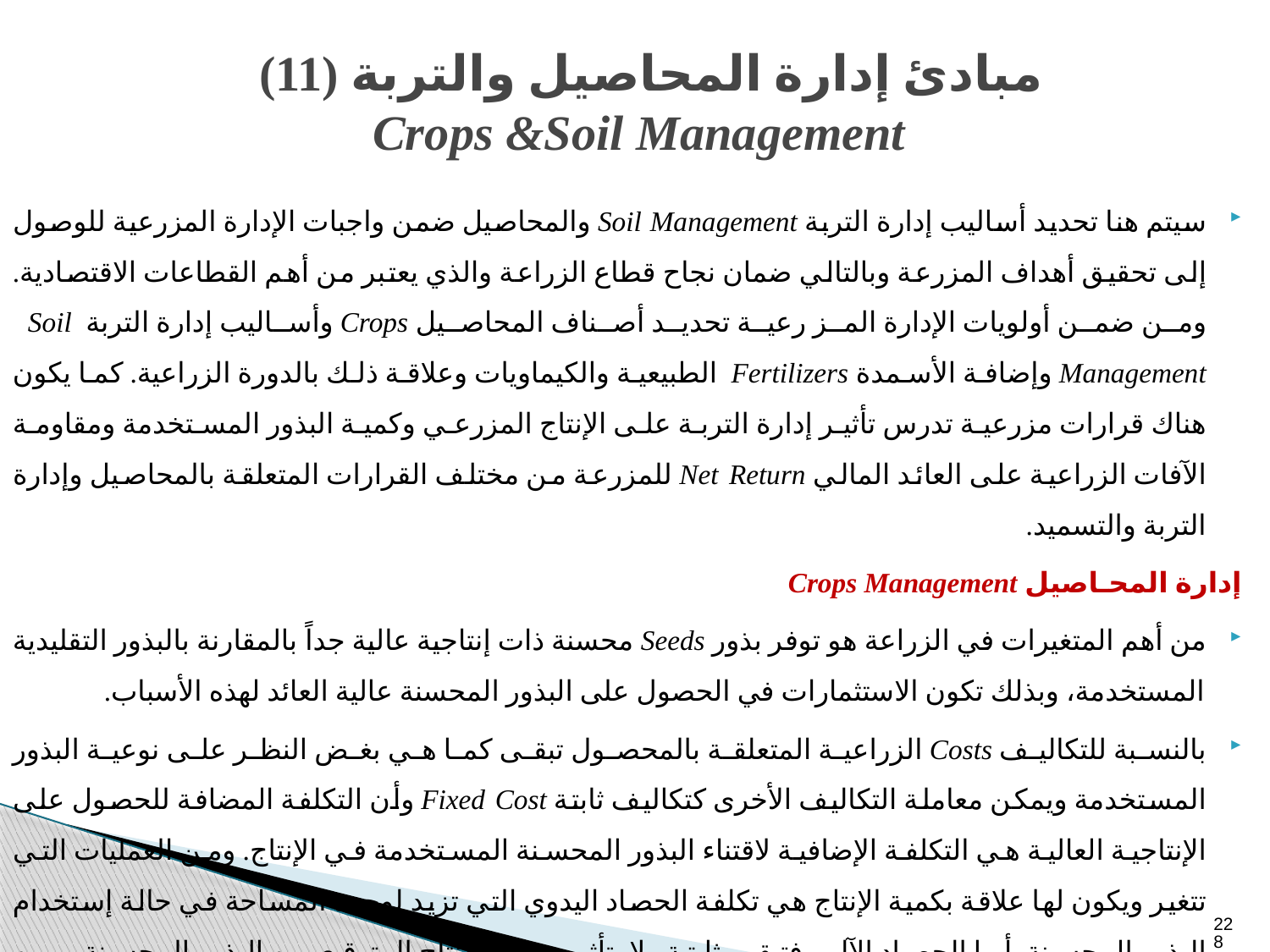

# مبادئ إدارة المحاصيل والتربة (11) Crops &Soil Management
سيتم هنا تحديد أساليب إدارة التربة Soil Management والمحاصيل ضمن واجبات الإدارة المزرعية للوصول إلى تحقيق أهداف المزرعة وبالتالي ضمان نجاح قطاع الزراعة والذي يعتبر من أهم القطاعات الاقتصادية. ومن ضمن أولويات الإدارة المز رعية تحديد أصناف المحاصيل Crops وأساليب إدارة التربة  Soil Management وإضافة الأسمدة Fertilizers  الطبيعية والكيماويات وعلاقة ذلك بالدورة الزراعية. كما يكون هناك قرارات مزرعية تدرس تأثير إدارة التربة على الإنتاج المزرعي وكمية البذور المستخدمة ومقاومة الآفات الزراعية على العائد المالي Net Return للمزرعة من مختلف القرارات المتعلقة بالمحاصيل وإدارة التربة والتسميد.
إدارة المحـاصيل Crops Management
من أهم المتغيرات في الزراعة هو توفر بذور Seeds محسنة ذات إنتاجية عالية جداً بالمقارنة بالبذور التقليدية المستخدمة، وبذلك تكون الاستثمارات في الحصول على البذور المحسنة عالية العائد لهذه الأسباب.
بالنسبة للتكاليف Costs الزراعية المتعلقة بالمحصول تبقى كما هي بغض النظر على نوعية البذور المستخدمة ويمكن معاملة التكاليف الأخرى كتكاليف ثابتة Fixed Cost وأن التكلفة المضافة للحصول على الإنتاجية العالية هي التكلفة الإضافية لاقتناء البذور المحسنة المستخدمة في الإنتاج. ومن العمليات التي تتغير ويكون لها علاقة بكمية الإنتاج هي تكلفة الحصاد اليدوي التي تزيد لوحدة المساحة في حالة إستخدام البذور المحسنة. أما الحصاد الآلي فتبقى ثابتة ولا يتأثر بزيادة الإنتاج المتوقع من البذور المحسنة. ومن المعروف مثلاً أن الذرة الهجين تكلف 16 مرة أكثر من البذور العادية ولكن إذا أخذنا في الاعتبار زيادة الإنتاجية المتوقعة من استعمال البذور الهجين، تصبح إضافة البذور الهجين مربحة جداً للمزارع بالمقارنة ببذور الذرة الشامية غير المهجنة.
228